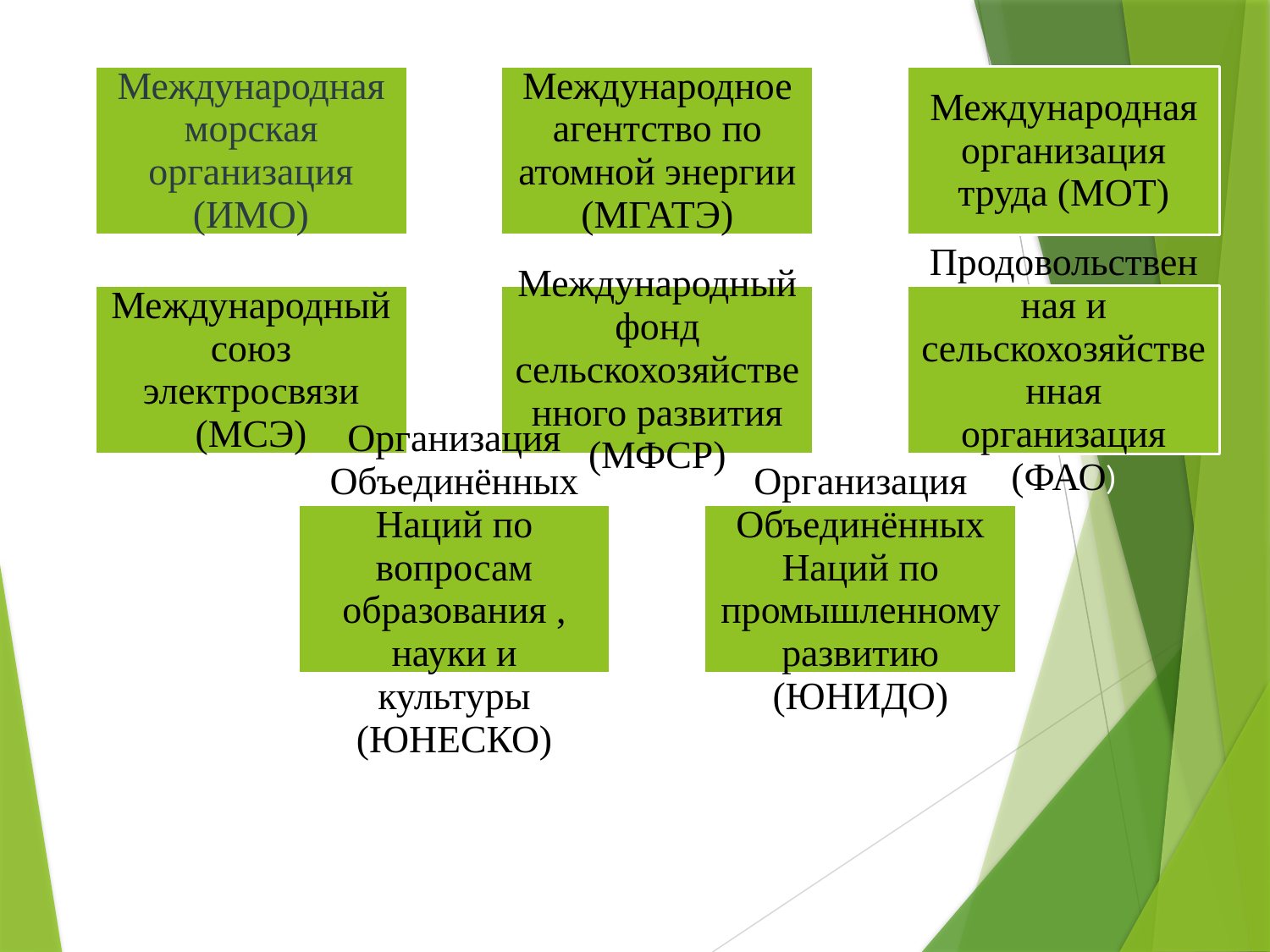

Международное агентство по атомной энергии (МГАТЭ)
Международная организация труда (МОТ)
Международная морская организация (ИМО)